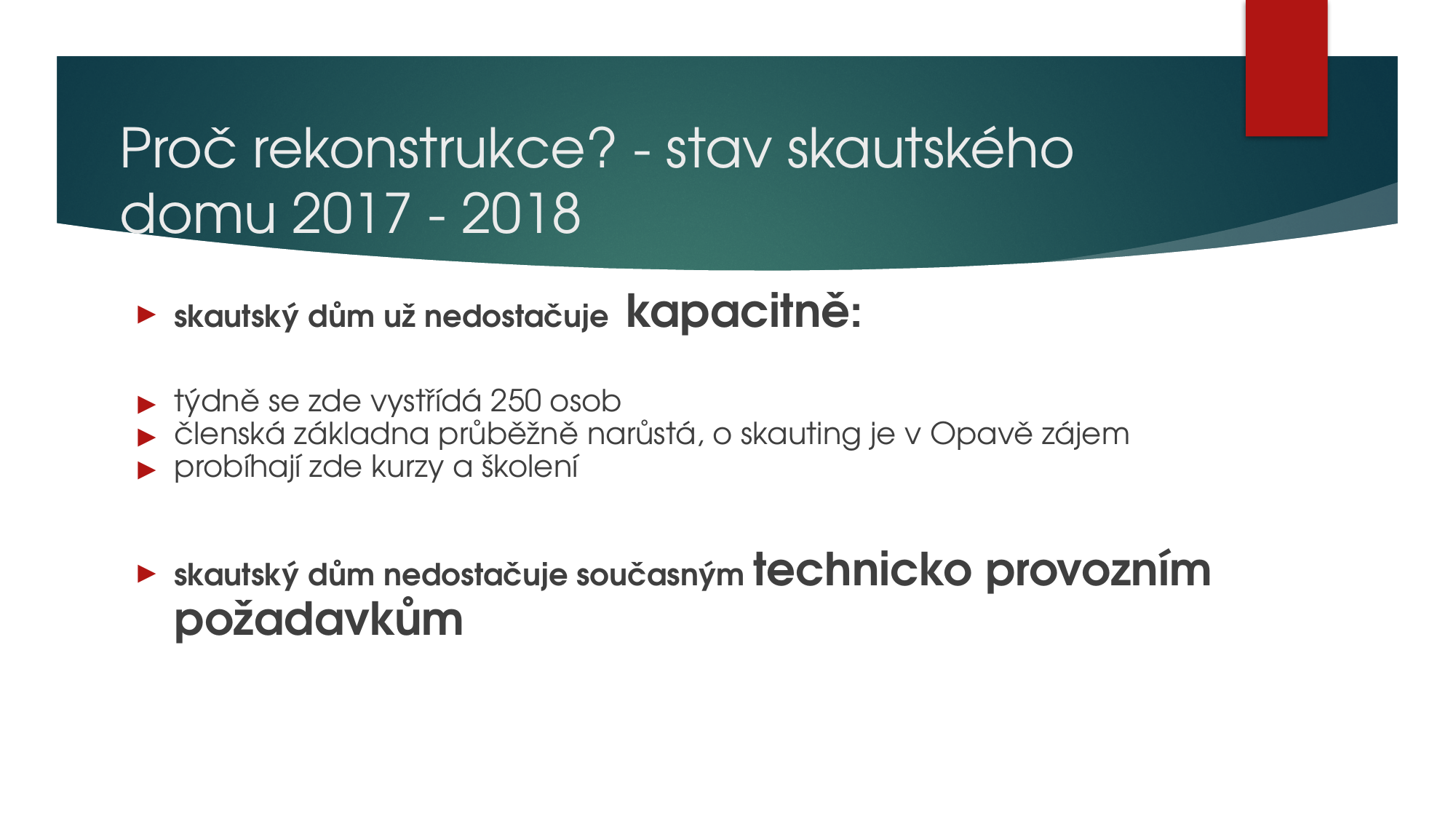

# Proč rekonstrukce? - stav skautského domu 2017 - 2018
skautský dům už nedostačuje  kapacitně:

týdně se zde vystřídá 250 osob
členská základna průběžně narůstá, o skauting je v Opavě zájem
probíhají zde kurzy a školení

skautský dům nedostačuje současným technicko provozním požadavkům